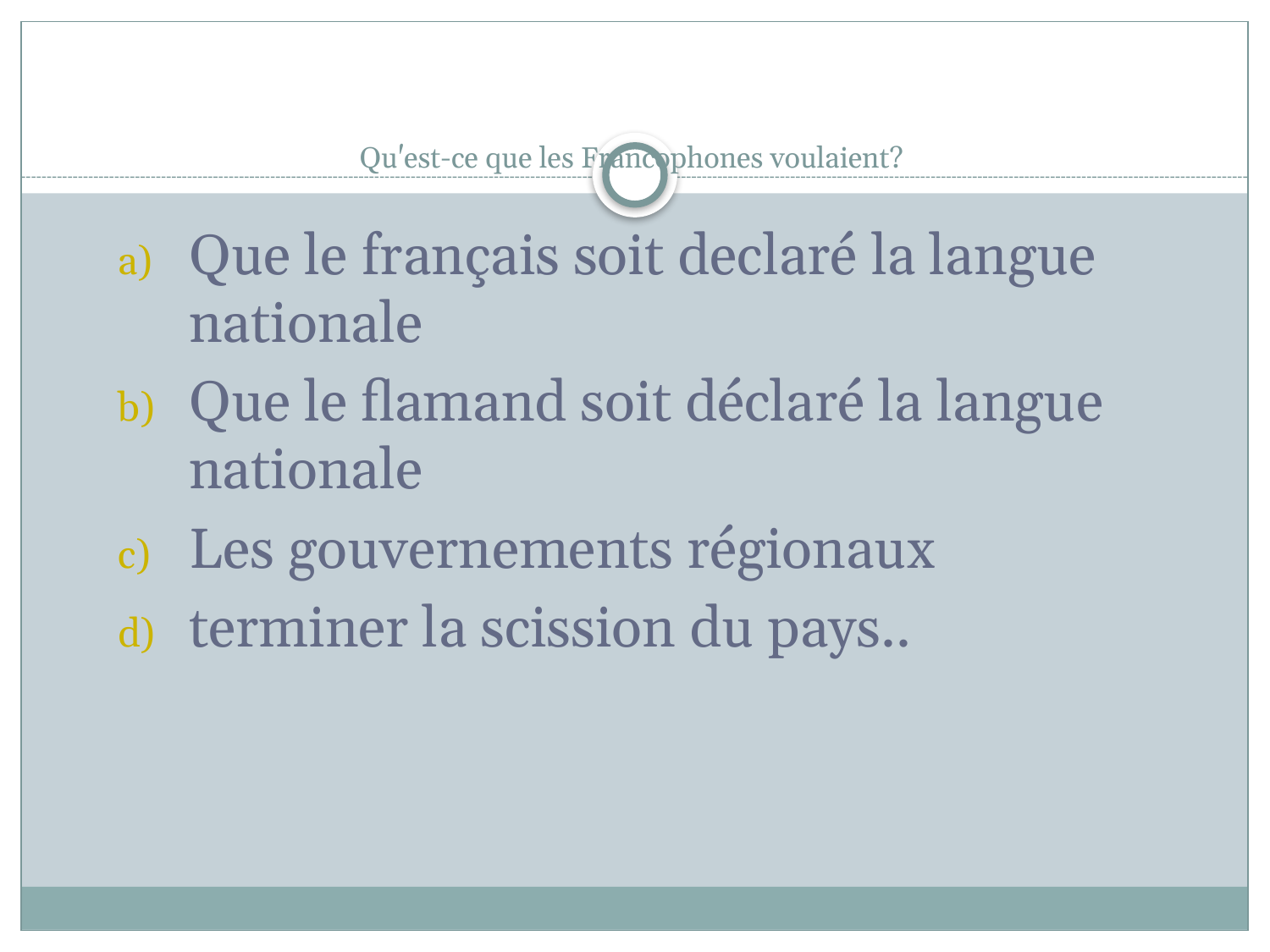

# Qu'est-ce que les Francophones voulaient?
Que le français soit declaré la langue nationale
Que le flamand soit déclaré la langue nationale
Les gouvernements régionaux
terminer la scission du pays..